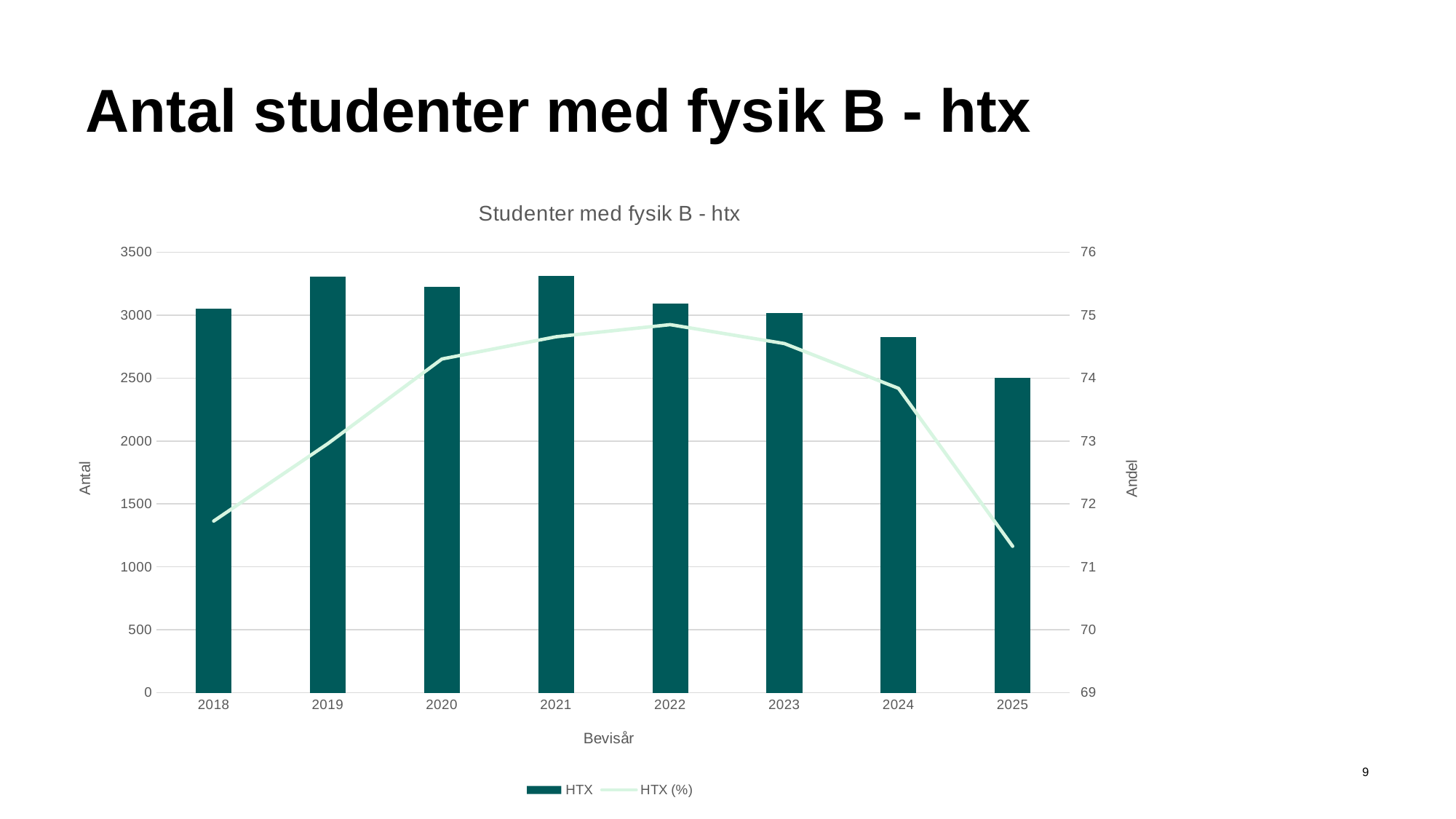

# Antal studenter med fysik B - htx

### Chart: Studenter med fysik B - htx

| Category | HTX | HTX (%) |
|---|---|---|
| 2018 | 3052.0 | 71.7273795534665 |
| 2019 | 3305.0 | 72.95805739514348 |
| 2020 | 3224.0 | 74.30283475455174 |
| 2021 | 3314.0 | 74.65645415634152 |
| 2022 | 3089.0 | 74.84855827477587 |
| 2023 | 3014.0 | 74.54860252287905 |
| 2024 | 2825.0 | 73.83690538421328 |
| 2025 | 2500.0 | 71.32667617689016 |
9